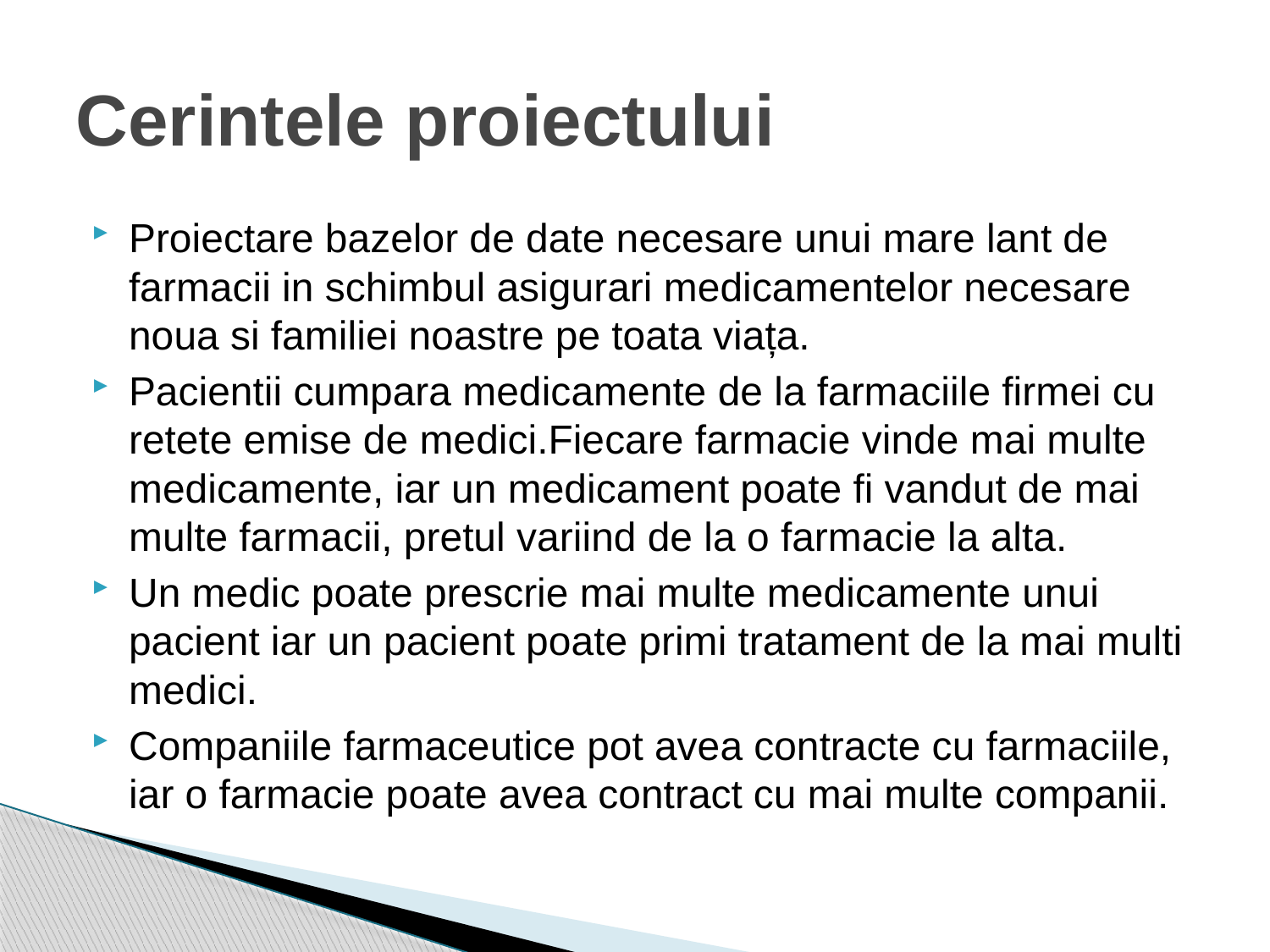

# Cerintele proiectului
Proiectare bazelor de date necesare unui mare lant de farmacii in schimbul asigurari medicamentelor necesare noua si familiei noastre pe toata viața.
Pacientii cumpara medicamente de la farmaciile firmei cu retete emise de medici.Fiecare farmacie vinde mai multe medicamente, iar un medicament poate fi vandut de mai multe farmacii, pretul variind de la o farmacie la alta.
Un medic poate prescrie mai multe medicamente unui pacient iar un pacient poate primi tratament de la mai multi medici.
Companiile farmaceutice pot avea contracte cu farmaciile, iar o farmacie poate avea contract cu mai multe companii.